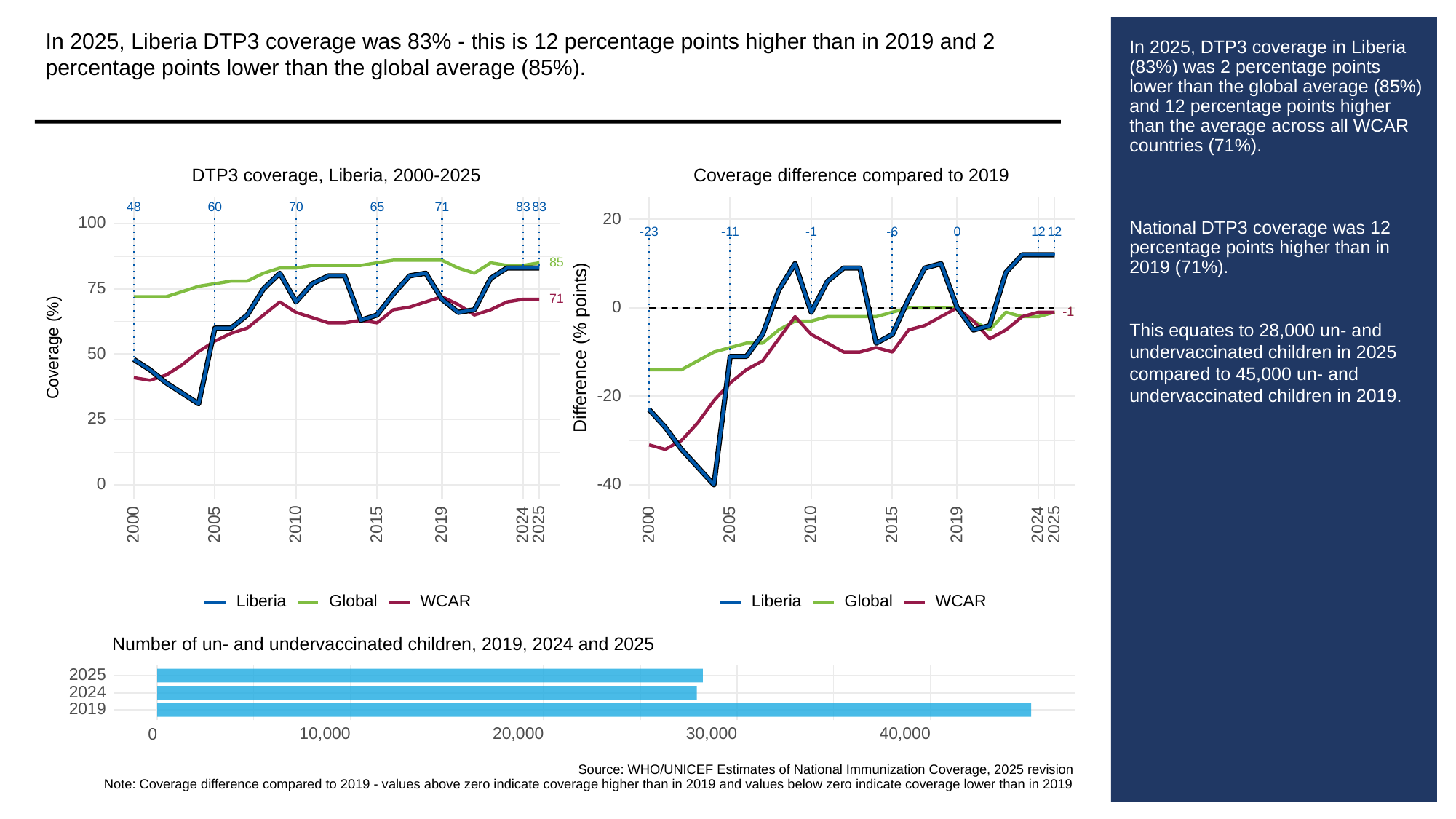

In 2025, Liberia DTP3 coverage was 83% - this is 12 percentage points higher than in 2019 and 2 percentage points lower than the global average (85%).
# In 2025, DTP3 coverage in Liberia (83%) was 2 percentage points lower than the global average (85%) and 12 percentage points higher than the average across all WCAR countries (71%).

National DTP3 coverage was 12 percentage points higher than in 2019 (71%).

This equates to 28,000 un- and undervaccinated children in 2025 compared to 45,000 un- and undervaccinated children in 2019.

Coverage difference compared to 2019
DTP3 coverage, Liberia, 2000-2025

83
83
48
60
70
65
71
20
100

-23
-6
0
-11
-1
12
12

85

75

71

0
-1
-1

Difference (% points)
Coverage (%)
50

-20

25

0
-40

2000
2005
2010
2015
2019
2024
2025
2000
2005
2010
2015
2019
2024
2025
Global
WCAR
Global
WCAR
Liberia
Liberia

Number of un- and undervaccinated children, 2019, 2024 and 2025

2025

2024

2019

10,000
20,000
30,000
40,000
0
Source: WHO/UNICEF Estimates of National Immunization Coverage, 2025 revision
Note: Coverage difference compared to 2019 - values above zero indicate coverage higher than in 2019 and values below zero indicate coverage lower than in 2019